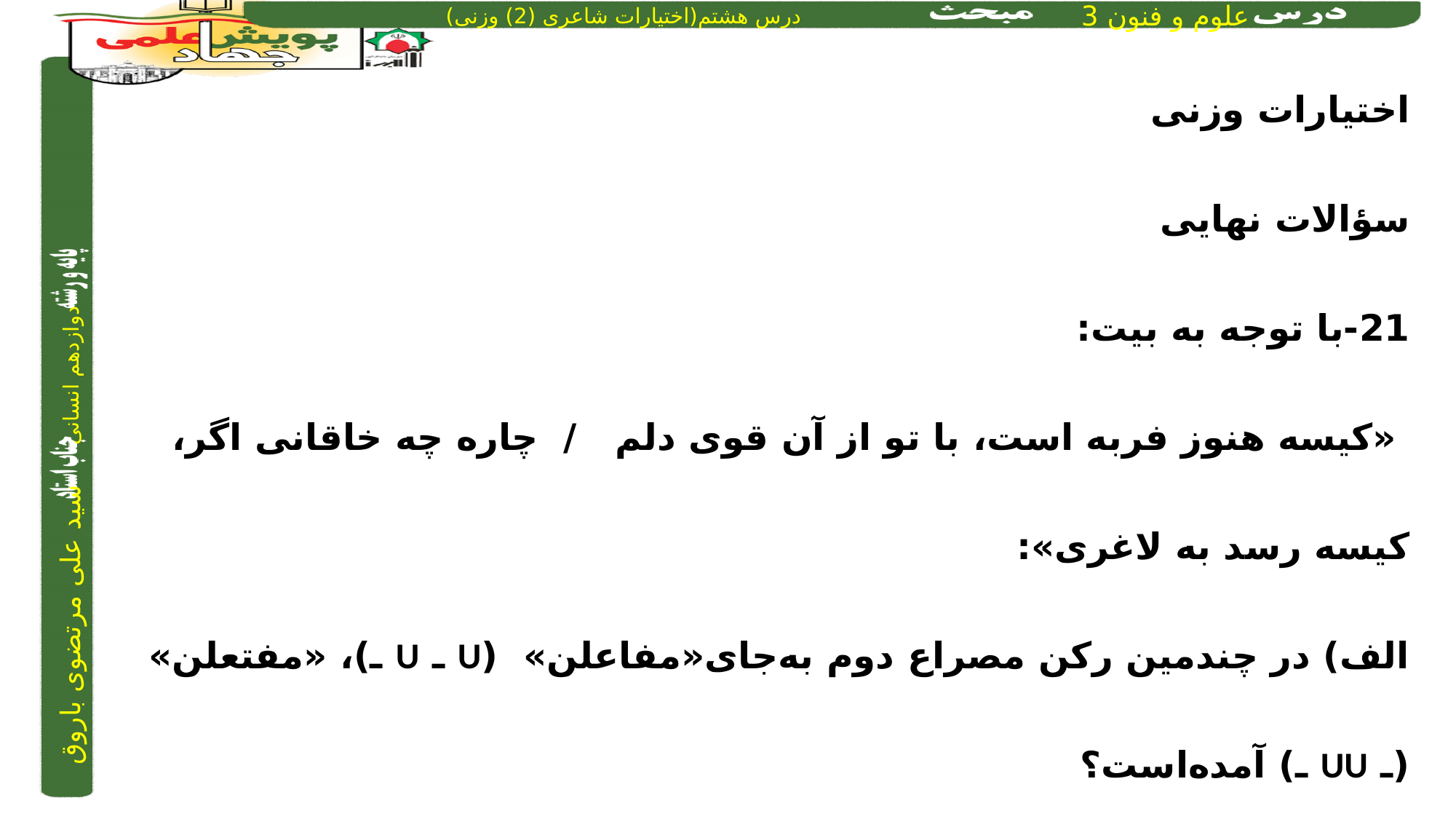

اختیارات وزنی
سؤالات نهایی
21-با توجه به بیت:
 «کیسه هنوز فربه است، با تو از آن قوی دلم   /  چاره چه خاقانی اگر، کیسه رسد به لاغری»:
الف) در چندمین رکن مصراع دوم به‌جای«مفاعلن»  (U ـ U ـ)، «مفتعلن» (ـ UU ـ) آمده‌است؟
ب) نام این اختیار شاعری وزنی چیست؟